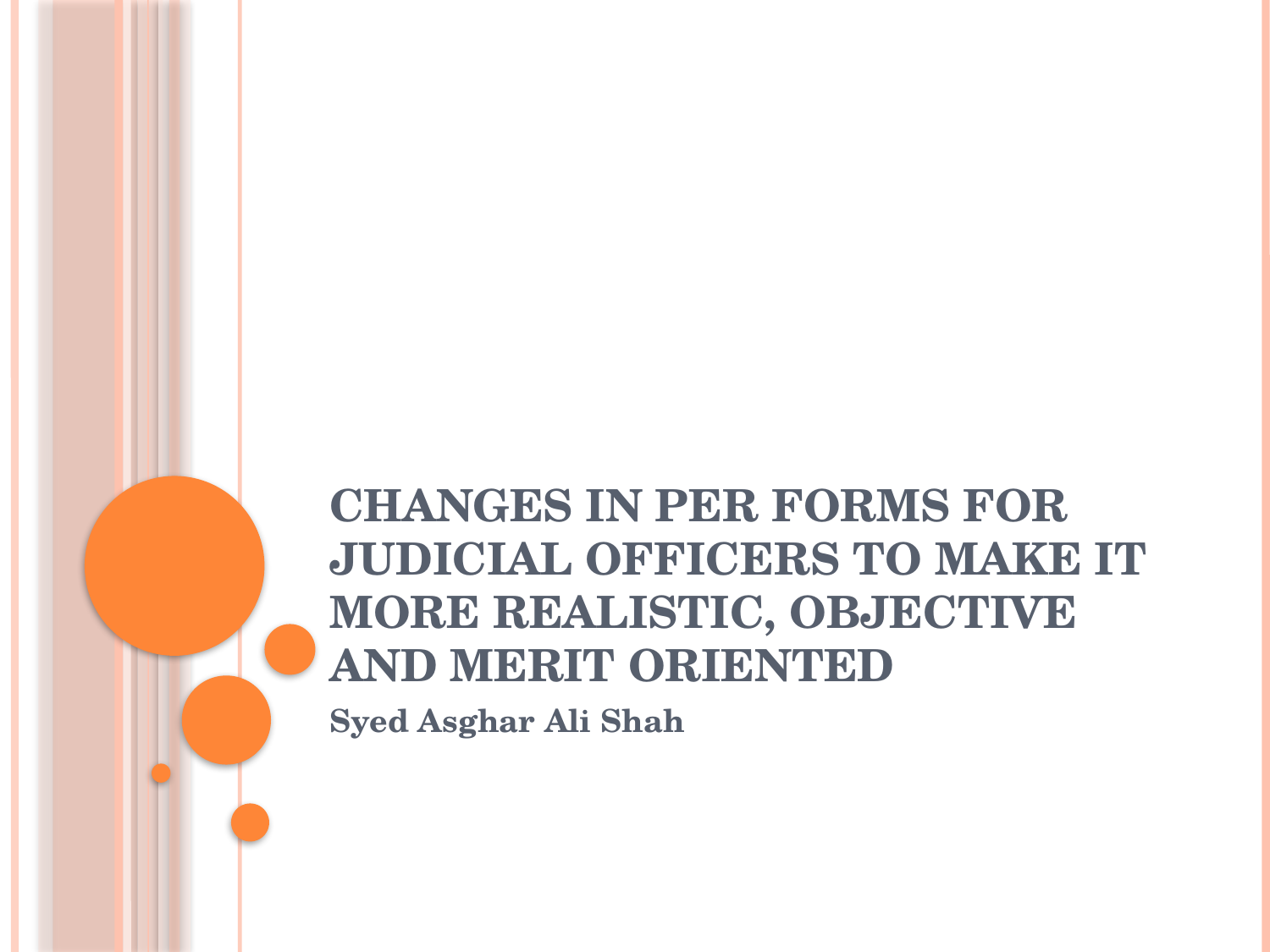

# Changes in PER Forms for Judicial Officers to Make it More Realistic, Objective and Merit Oriented
Syed Asghar Ali Shah